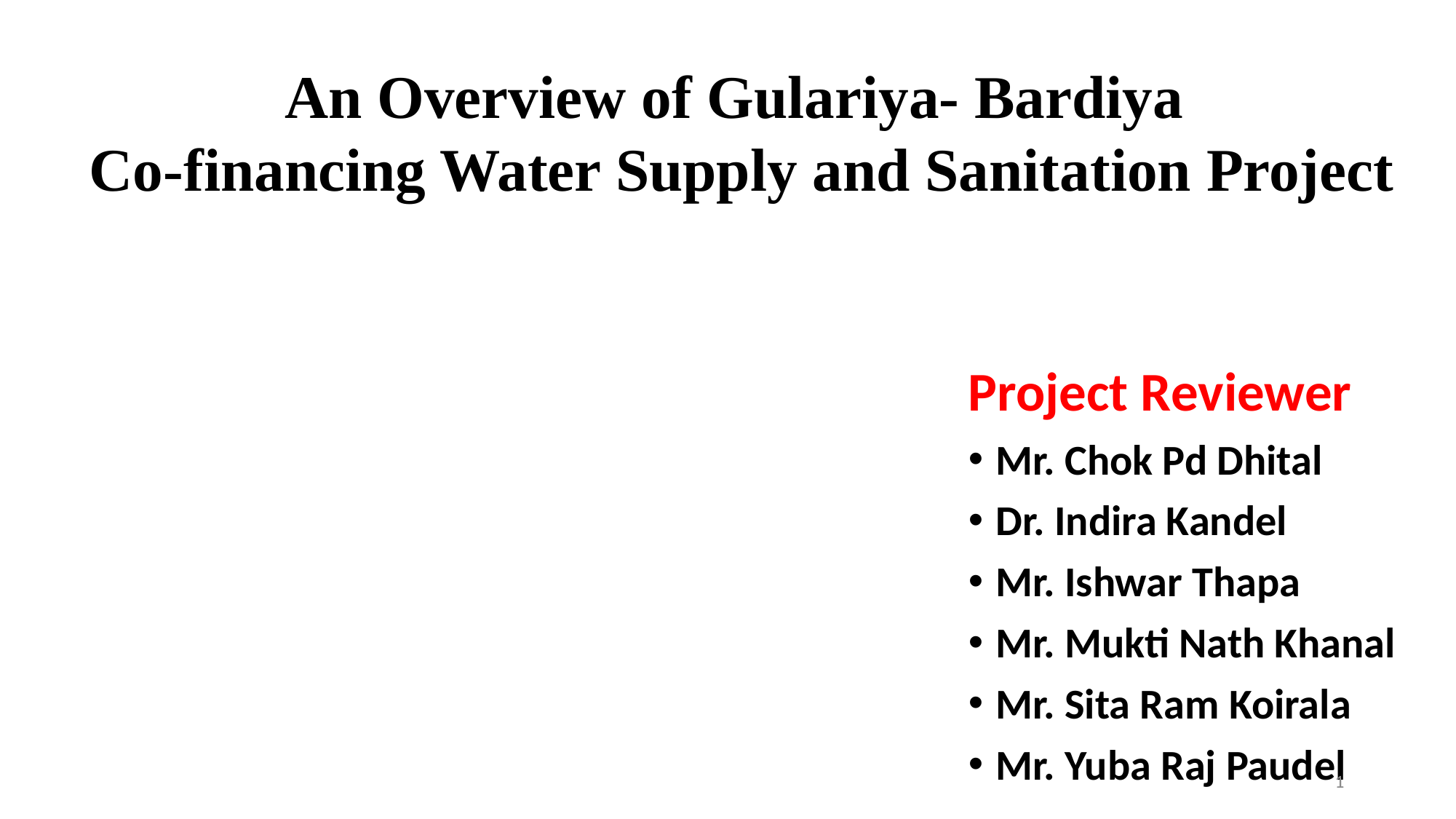

An Overview of Gulariya- Bardiya
Co-financing Water Supply and Sanitation Project

Project Reviewer
Mr. Chok Pd Dhital
Dr. Indira Kandel
Mr. Ishwar Thapa
Mr. Mukti Nath Khanal
Mr. Sita Ram Koirala
Mr. Yuba Raj Paudel
1
1